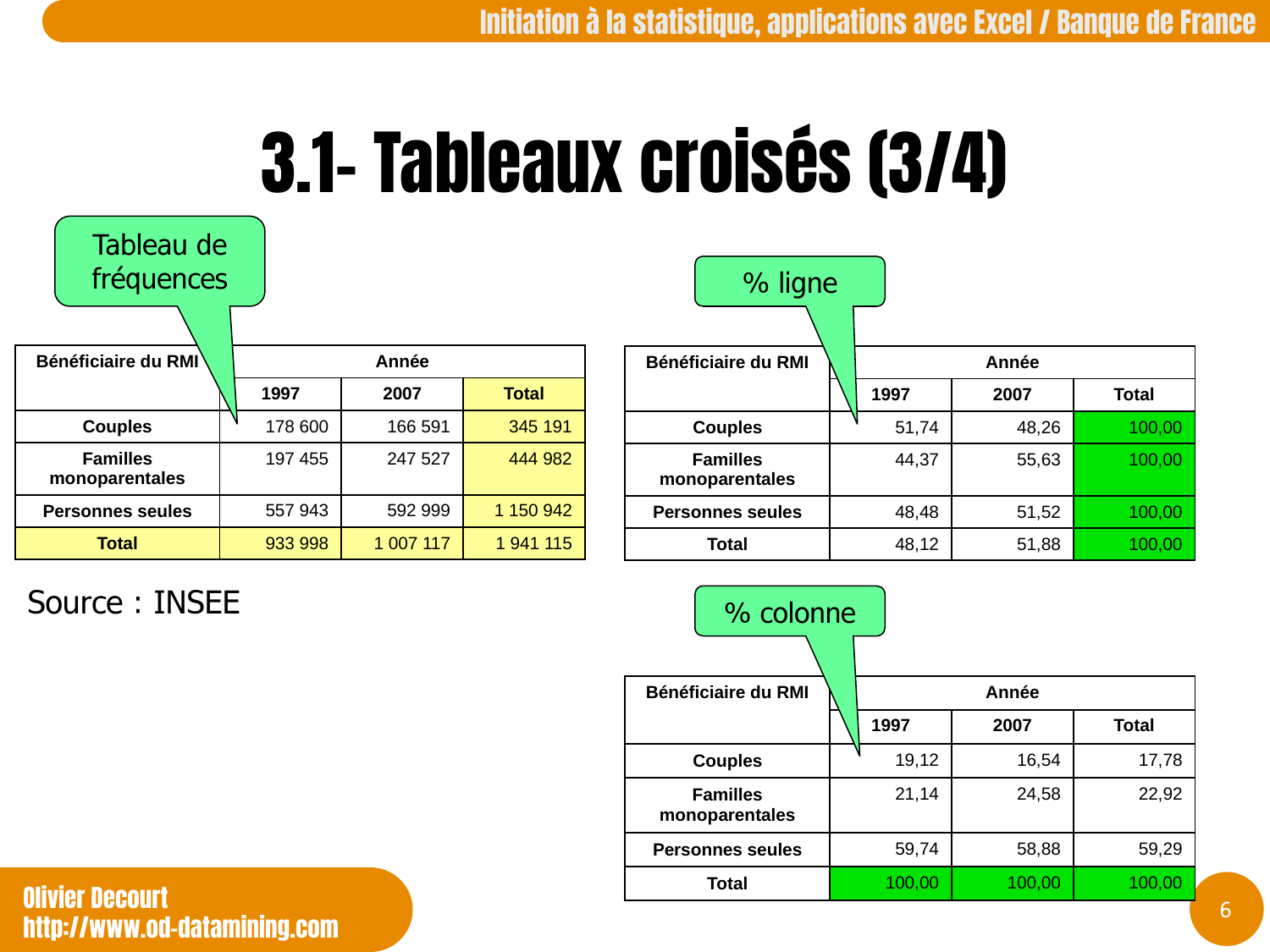

# 3.1- Tableaux croisés (3/4)
Tableau de fréquences
% ligne
| Bénéficiaire du RMI | Année |  |  |
| --- | --- | --- | --- |
|  | 1997 | 2007 | Total |
| Couples | 178 600 | 166 591 | 345 191 |
| Familles monoparentales | 197 455 | 247 527 | 444 982 |
| Personnes seules | 557 943 | 592 999 | 1 150 942 |
| Total | 933 998 | 1 007 117 | 1 941 115 |
| Bénéficiaire du RMI | Année |  |  |
| --- | --- | --- | --- |
|  | 1997 | 2007 | Total |
| Couples | 51,74 | 48,26 | 100,00 |
| Familles monoparentales | 44,37 | 55,63 | 100,00 |
| Personnes seules | 48,48 | 51,52 | 100,00 |
| Total | 48,12 | 51,88 | 100,00 |
Source : INSEE
% colonne
| Bénéficiaire du RMI | Année |  |  |
| --- | --- | --- | --- |
|  | 1997 | 2007 | Total |
| Couples | 19,12 | 16,54 | 17,78 |
| Familles monoparentales | 21,14 | 24,58 | 22,92 |
| Personnes seules | 59,74 | 58,88 | 59,29 |
| Total | 100,00 | 100,00 | 100,00 |